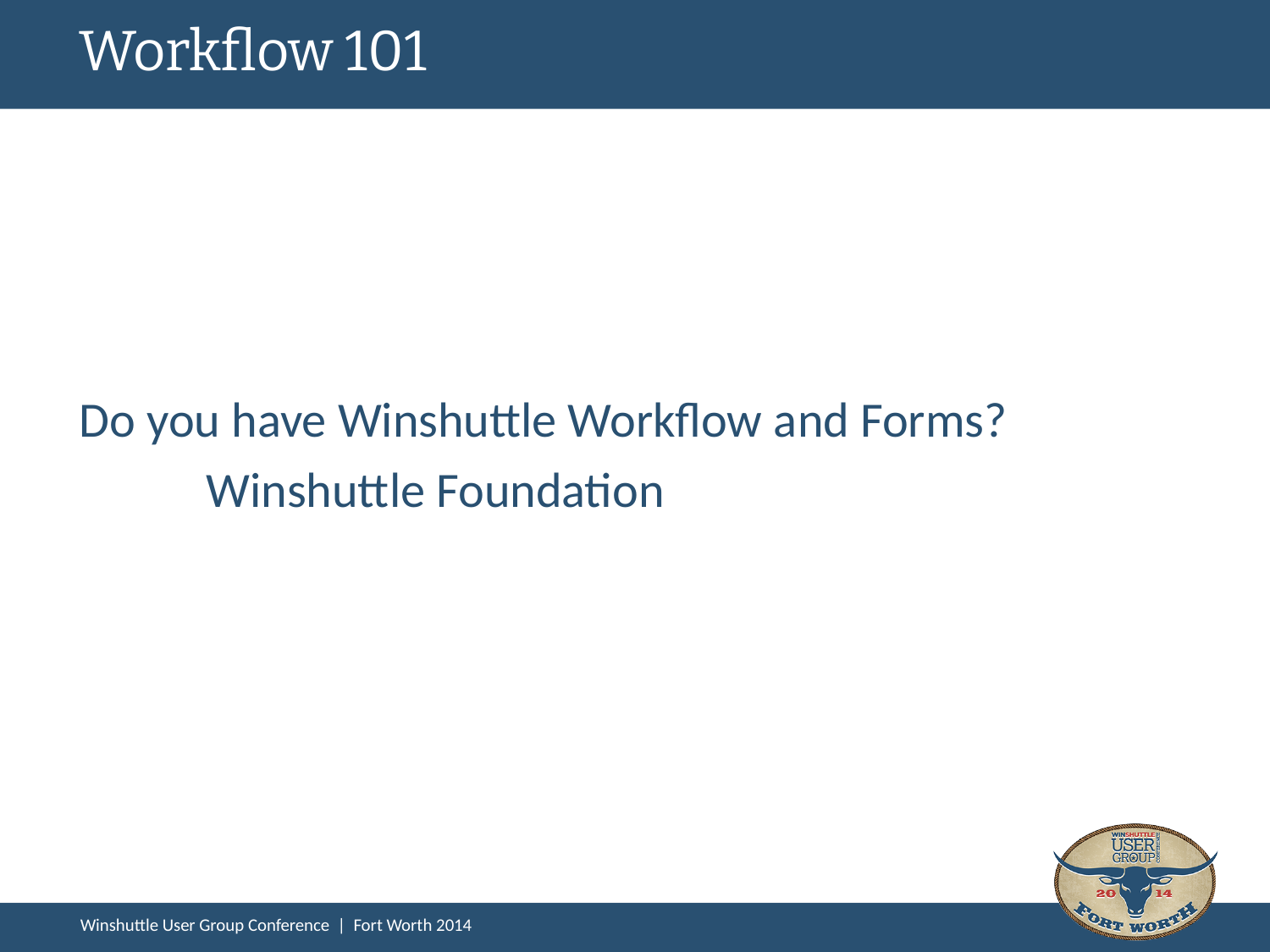

# Workflow 101

Do you have Winshuttle Workflow and Forms?
	Winshuttle Foundation